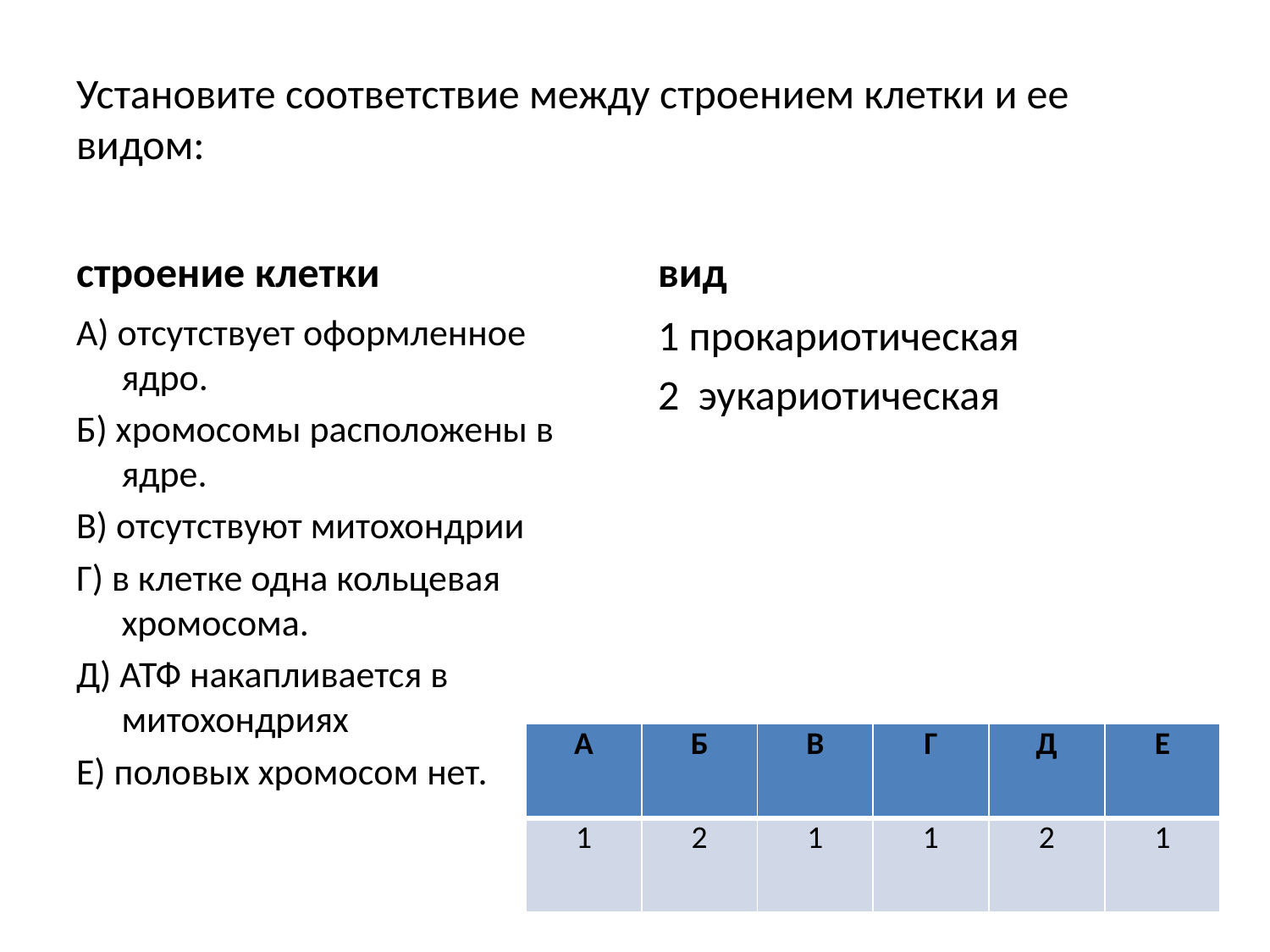

# Установите соответствие между строением клетки и ее видом:
строение клетки
вид
А) отсутствует оформленное ядро.
Б) хромосомы расположены в ядре.
В) отсутствуют митохондрии
Г) в клетке одна кольцевая хромосома.
Д) АТФ накапливается в митохондриях
Е) половых хромосом нет.

1 прокариотическая
2  эукариотическая
| А | Б | В | Г | Д | Е |
| --- | --- | --- | --- | --- | --- |
| 1 | 2 | 1 | 1 | 2 | 1 |